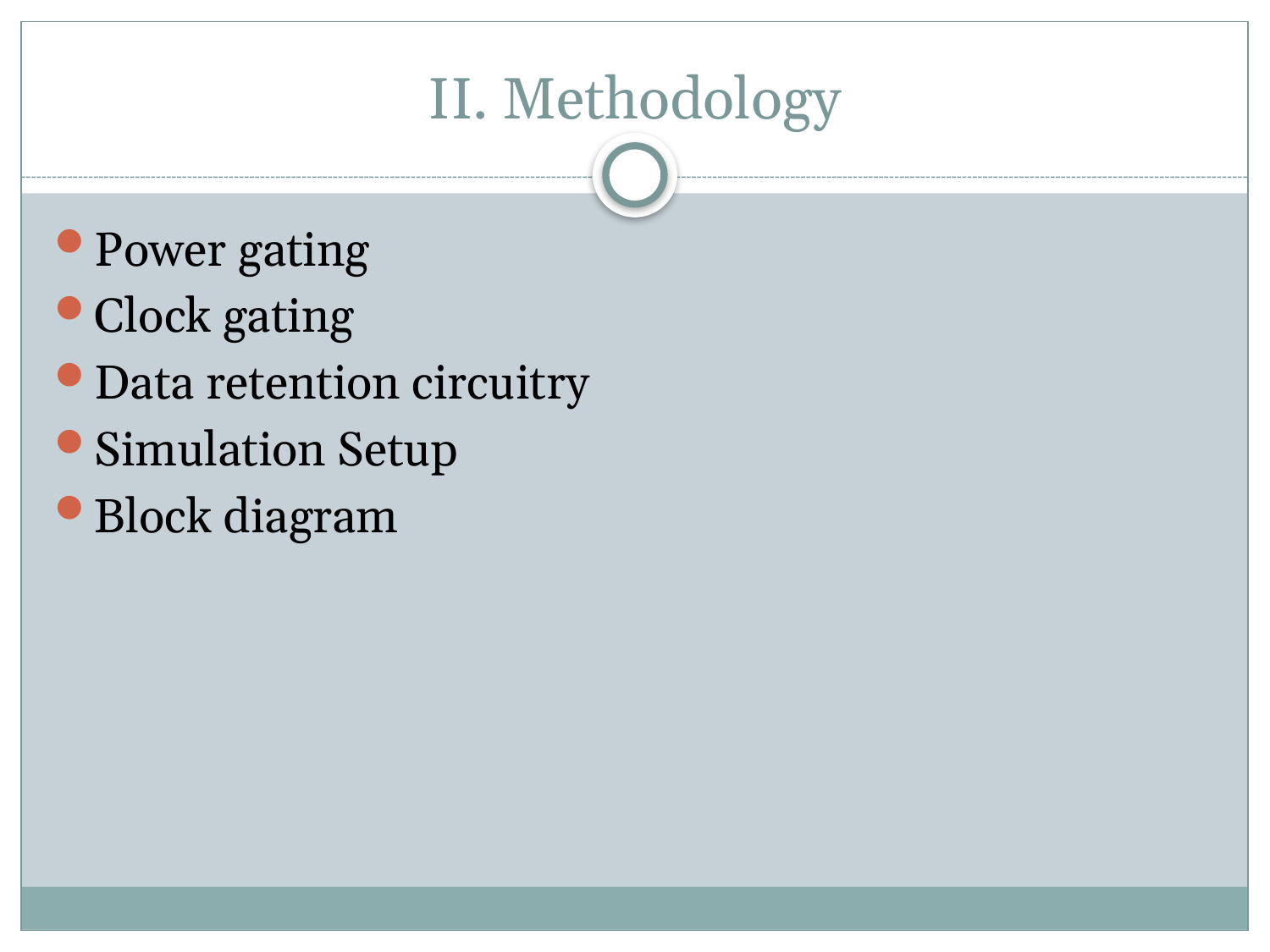

# II. Methodology
Power gating
Clock gating
Data retention circuitry
Simulation Setup
Block diagram